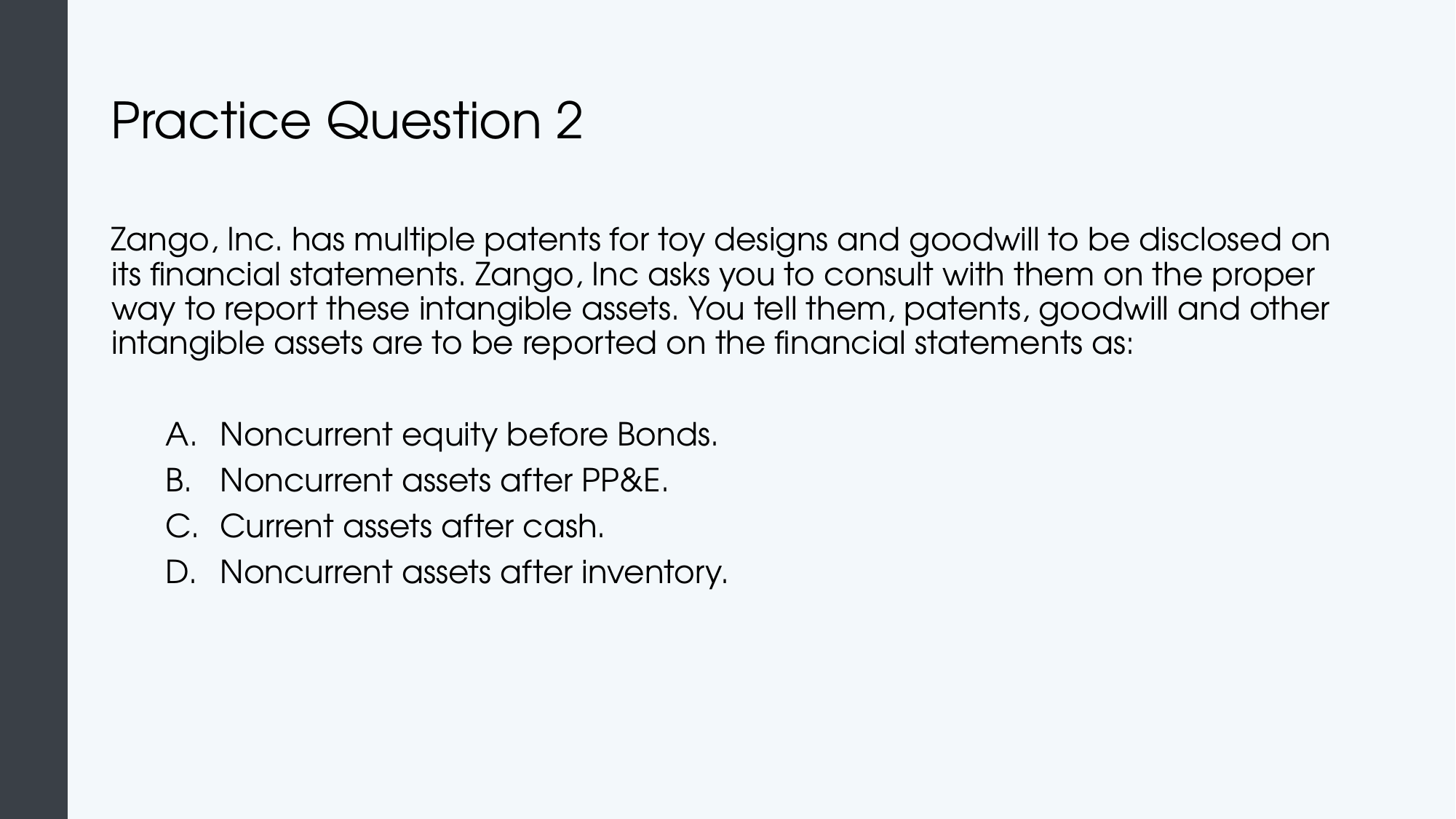

# Practice Question 2
Zango, Inc. has multiple patents for toy designs and goodwill to be disclosed on its financial statements. Zango, Inc asks you to consult with them on the proper way to report these intangible assets. You tell them, patents, goodwill and other intangible assets are to be reported on the financial statements as:

Noncurrent equity before Bonds.
Noncurrent assets after PP&E.
Current assets after cash.
Noncurrent assets after inventory.